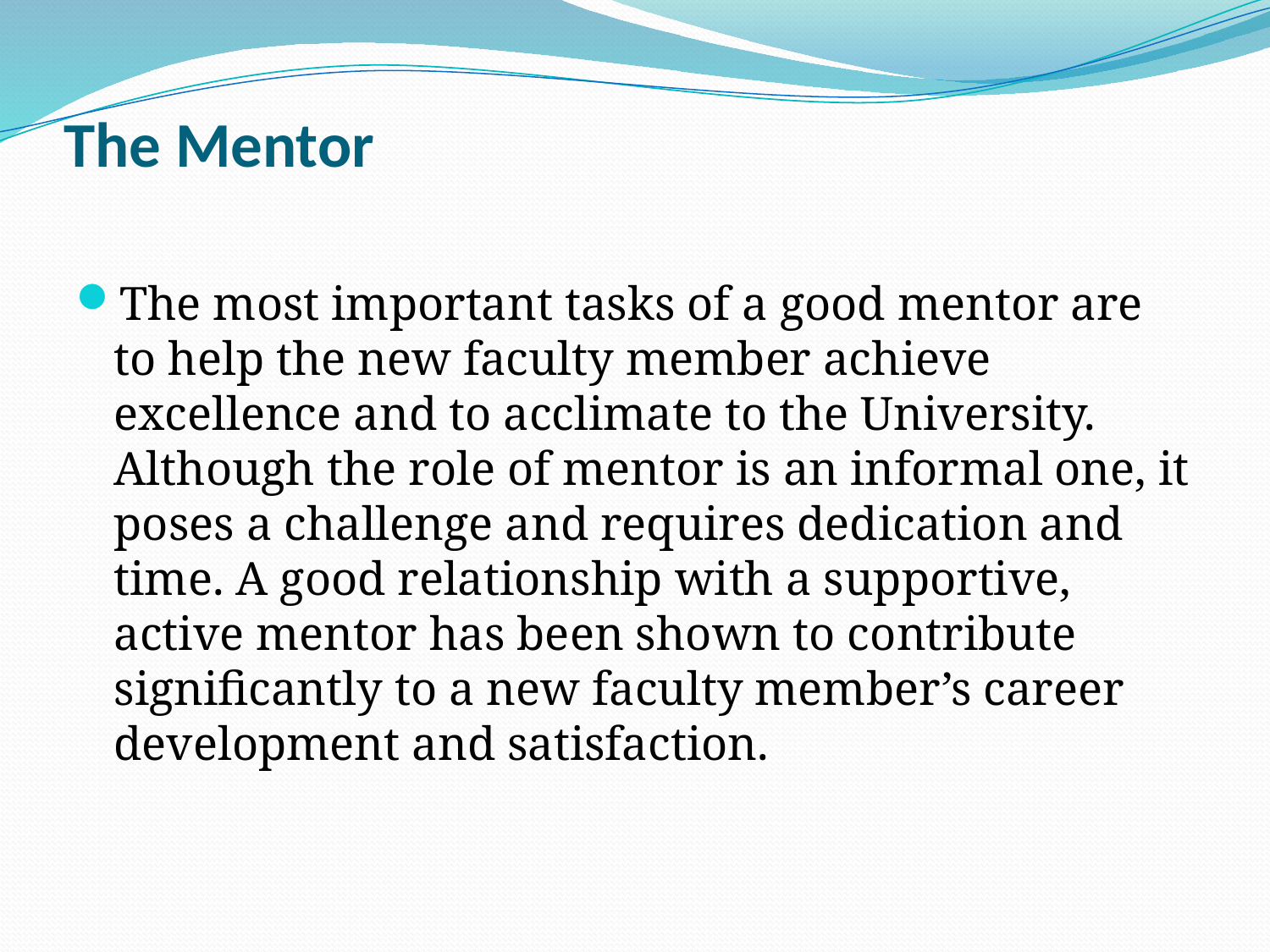

# The Mentor
The most important tasks of a good mentor are to help the new faculty member achieve excellence and to acclimate to the University. Although the role of mentor is an informal one, it poses a challenge and requires dedication and time. A good relationship with a supportive, active mentor has been shown to contribute significantly to a new faculty member’s career development and satisfaction.